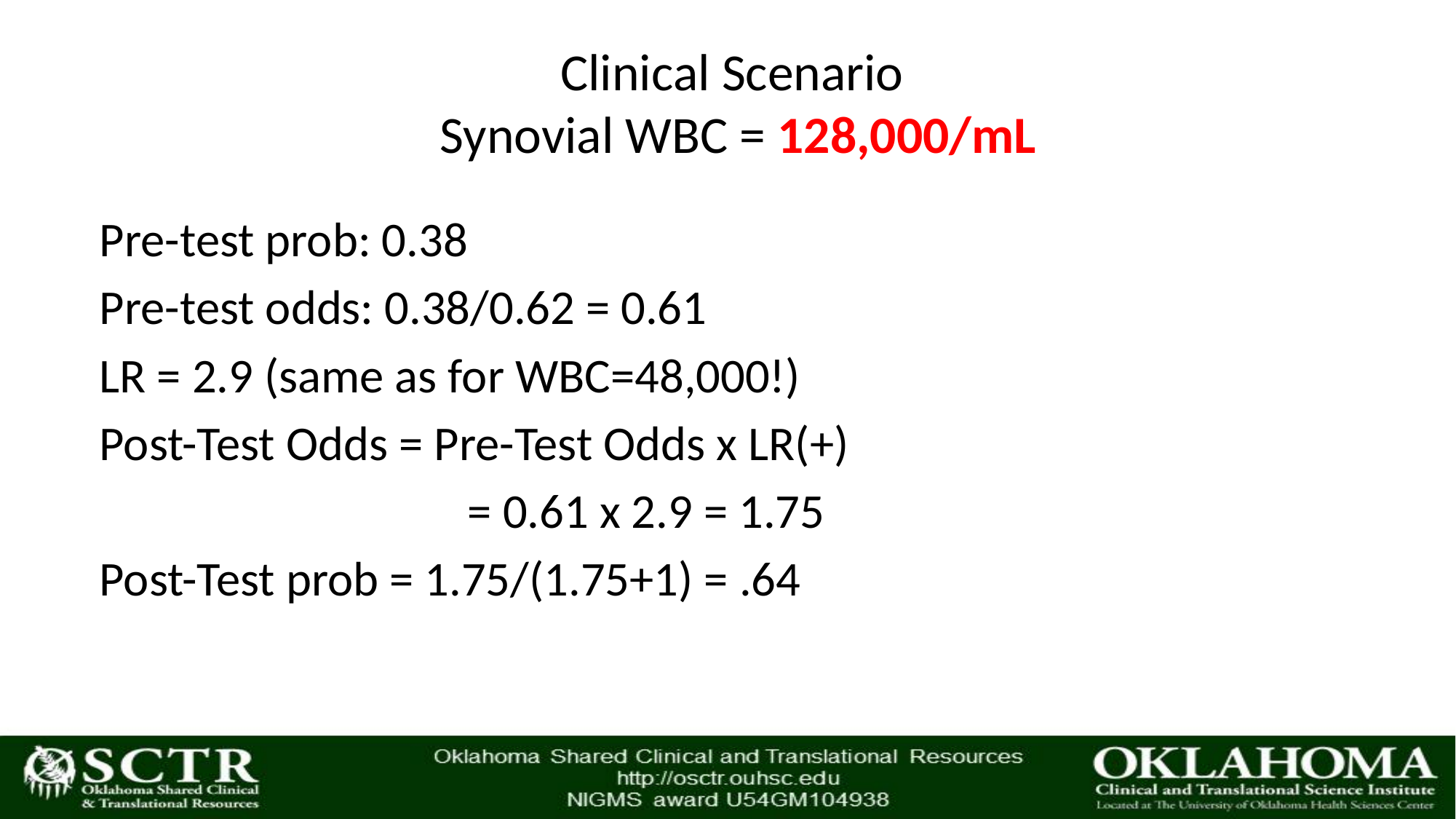

# Clinical Scenario Synovial WBC = 128,000/mL
Pre-test prob: 0.38
Pre-test odds: 0.38/0.62 = 0.61
LR = 2.9 (same as for WBC=48,000!)
Post-Test Odds = Pre-Test Odds x LR(+)
				= 0.61 x 2.9 = 1.75
Post-Test prob = 1.75/(1.75+1) = .64